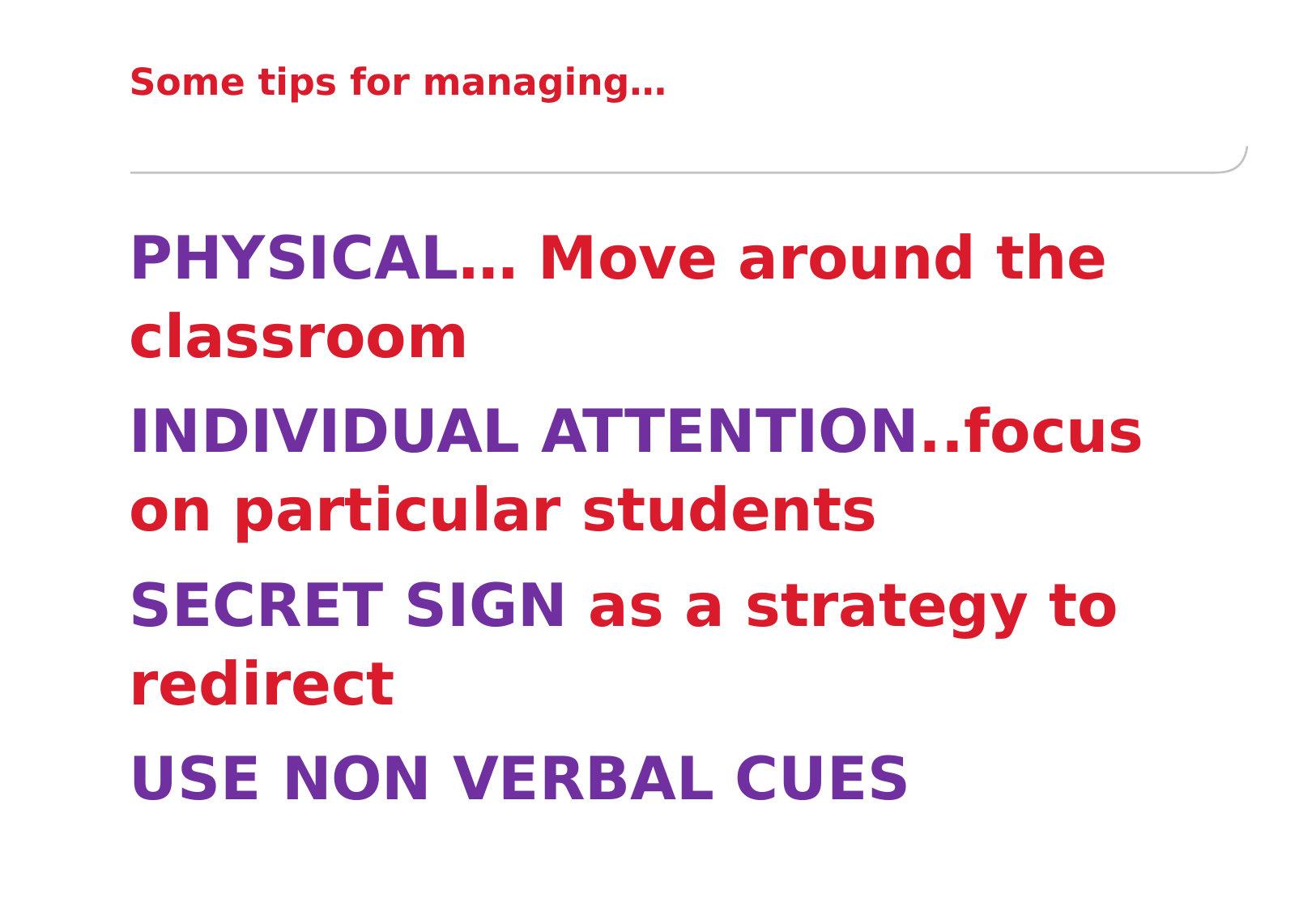

# Some tips for managing…
PHYSICAL… Move around the classroom
INDIVIDUAL ATTENTION..focus on particular students
SECRET SIGN as a strategy to redirect
USE NON VERBAL CUES